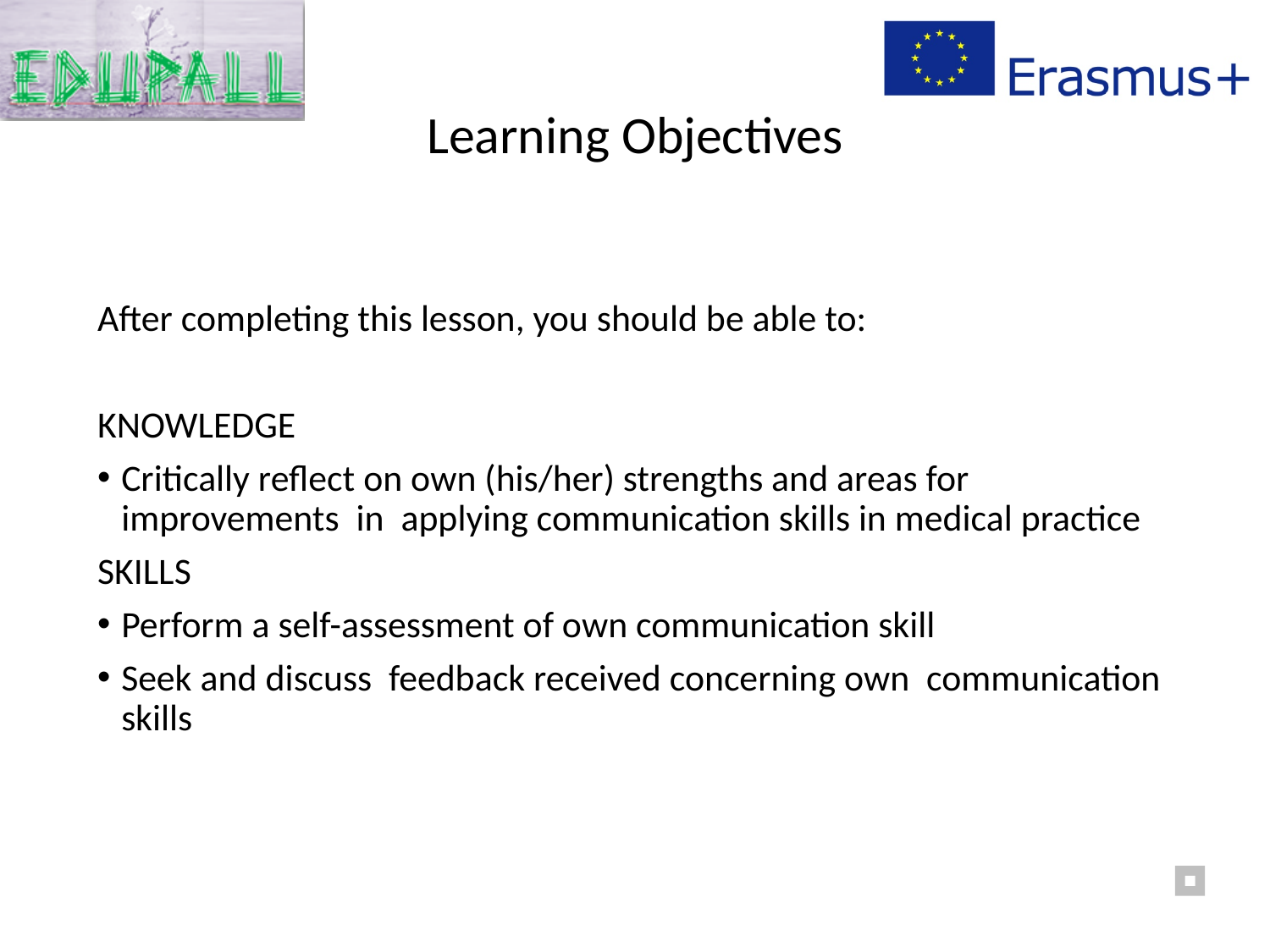

# Learning Objectives

After completing this lesson, you should be able to:

KNOWLEDGE
Critically reflect on own (his/her) strengths and areas for improvements  in  applying communication skills in medical practice
SKILLS
Perform a self-assessment of own communication skill
Seek and discuss  feedback received concerning own  communication skills